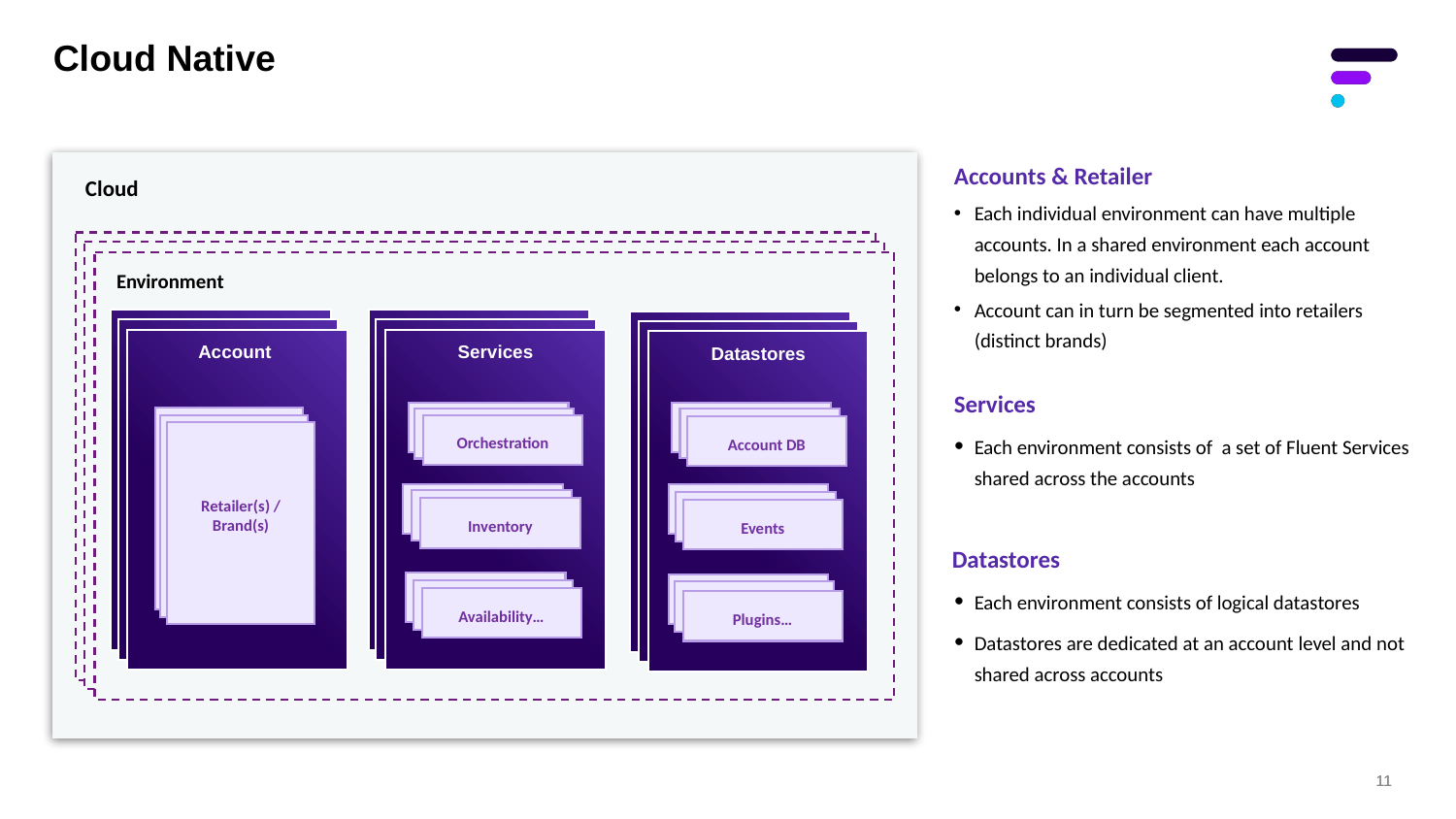

# Cloud Native
Accounts & Retailer
Each individual environment can have multiple accounts. In a shared environment each account belongs to an individual client.
Account can in turn be segmented into retailers (distinct brands)
Services
Each environment consists of  a set of Fluent Services shared across the accounts
Datastores
Each environment consists of logical datastores
Datastores are dedicated at an account level and not shared across accounts

Cloud

Environment

Account

Services

Datastores

Account DB

Orchestration

Retailer(s) / Brand(s)

Inventory

Events

Availability…

Plugins…